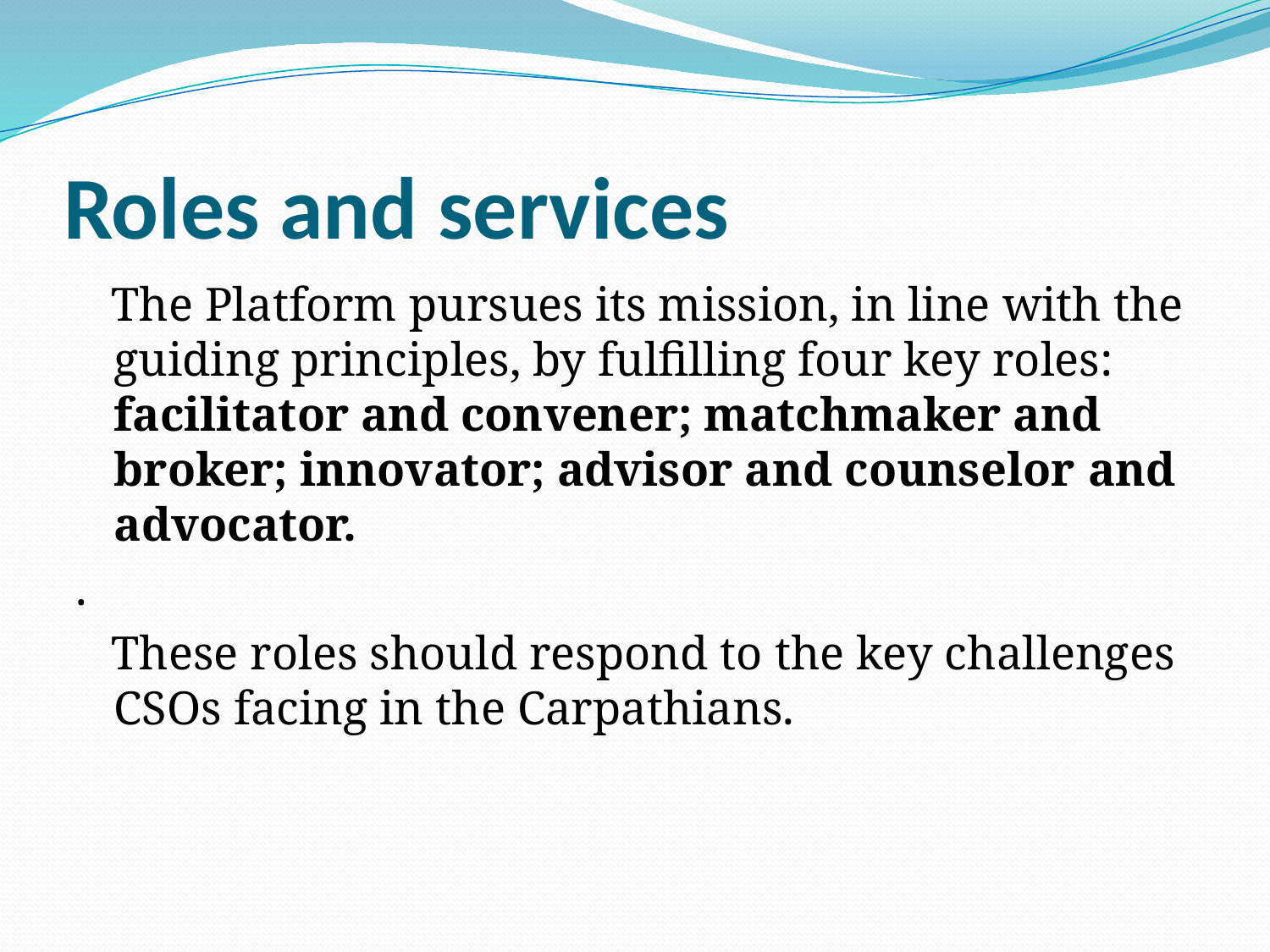

# Roles and services
   The Platform pursues its mission, in line with the guiding principles, by fulfilling four key roles: facilitator and convener; matchmaker and broker; innovator; advisor and counselor and advocator.
.
   These roles should respond to the key challenges CSOs facing in the Carpathians.